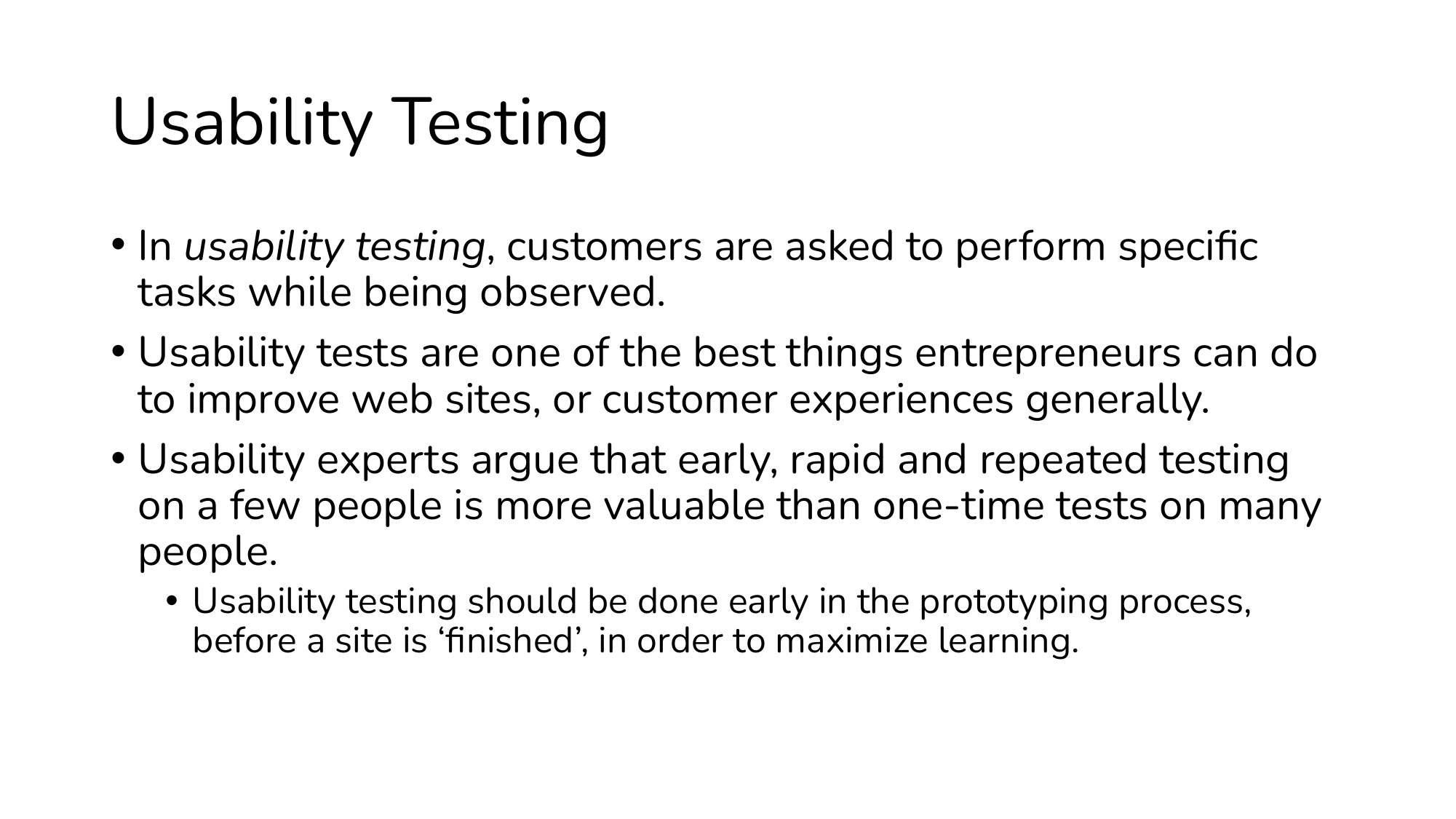

# Usability Testing
In usability testing, customers are asked to perform specific tasks while being observed.
Usability tests are one of the best things entrepreneurs can do to improve web sites, or customer experiences generally.
Usability experts argue that early, rapid and repeated testing on a few people is more valuable than one-time tests on many people.
Usability testing should be done early in the prototyping process, before a site is ‘finished’, in order to maximize learning.